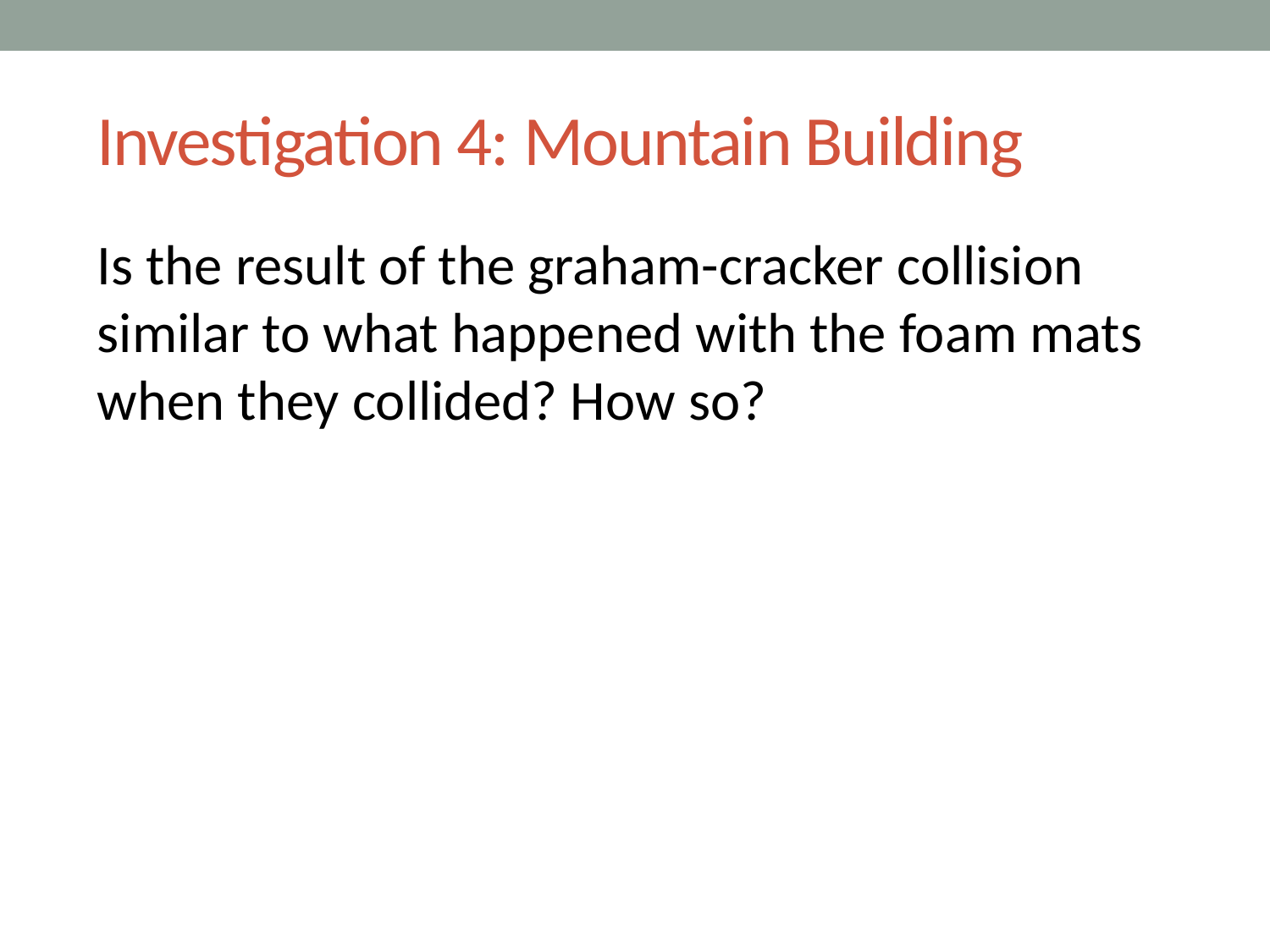

Investigation 4: Mountain Building
Is the result of the graham-cracker collision similar to what happened with the foam mats when they collided? How so?